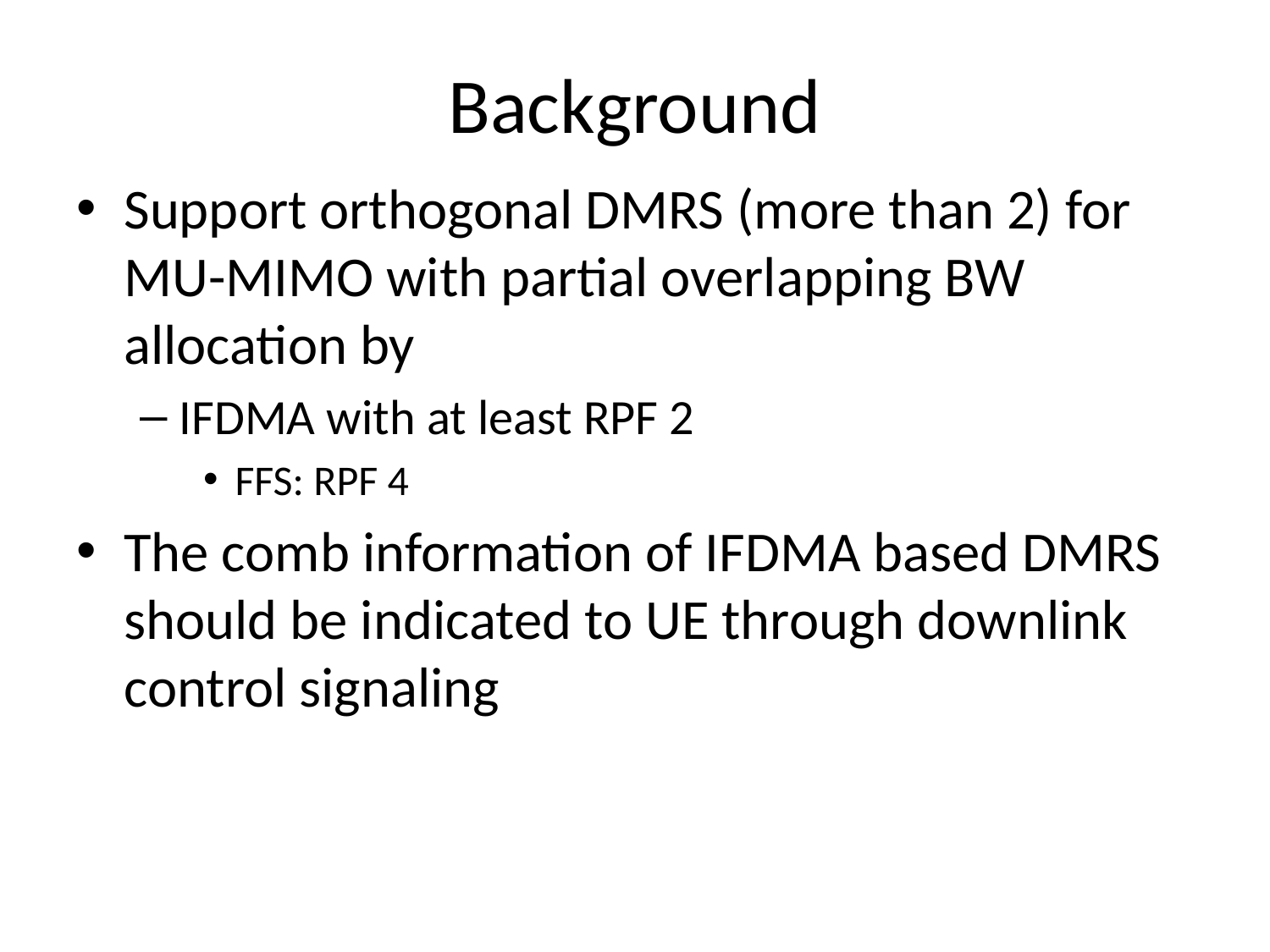

# Background
Support orthogonal DMRS (more than 2) for MU-MIMO with partial overlapping BW allocation by
IFDMA with at least RPF 2
FFS: RPF 4
The comb information of IFDMA based DMRS should be indicated to UE through downlink control signaling